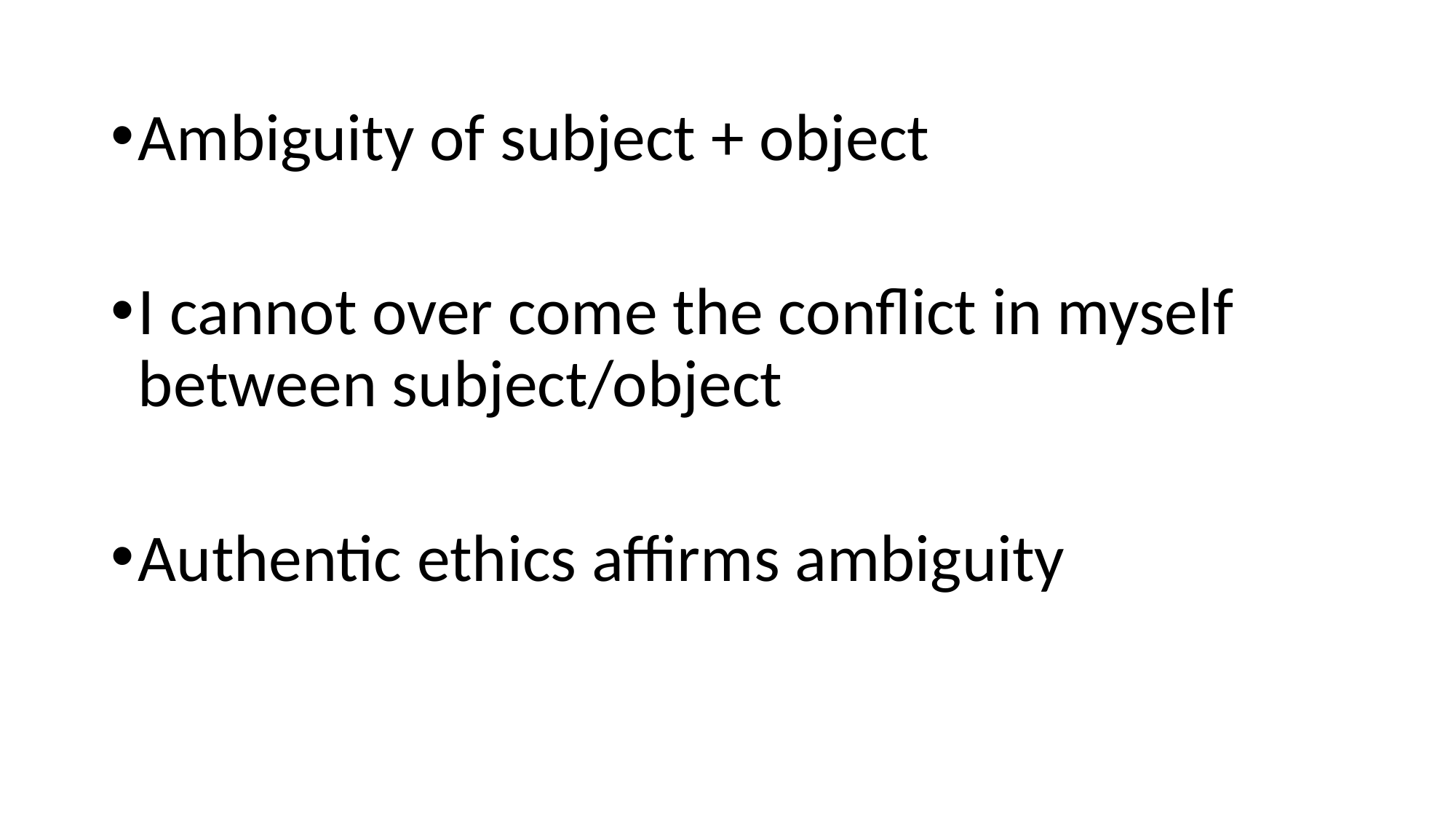

Ambiguity of subject + object

I cannot over come the conflict in myself between subject/object

Authentic ethics affirms ambiguity